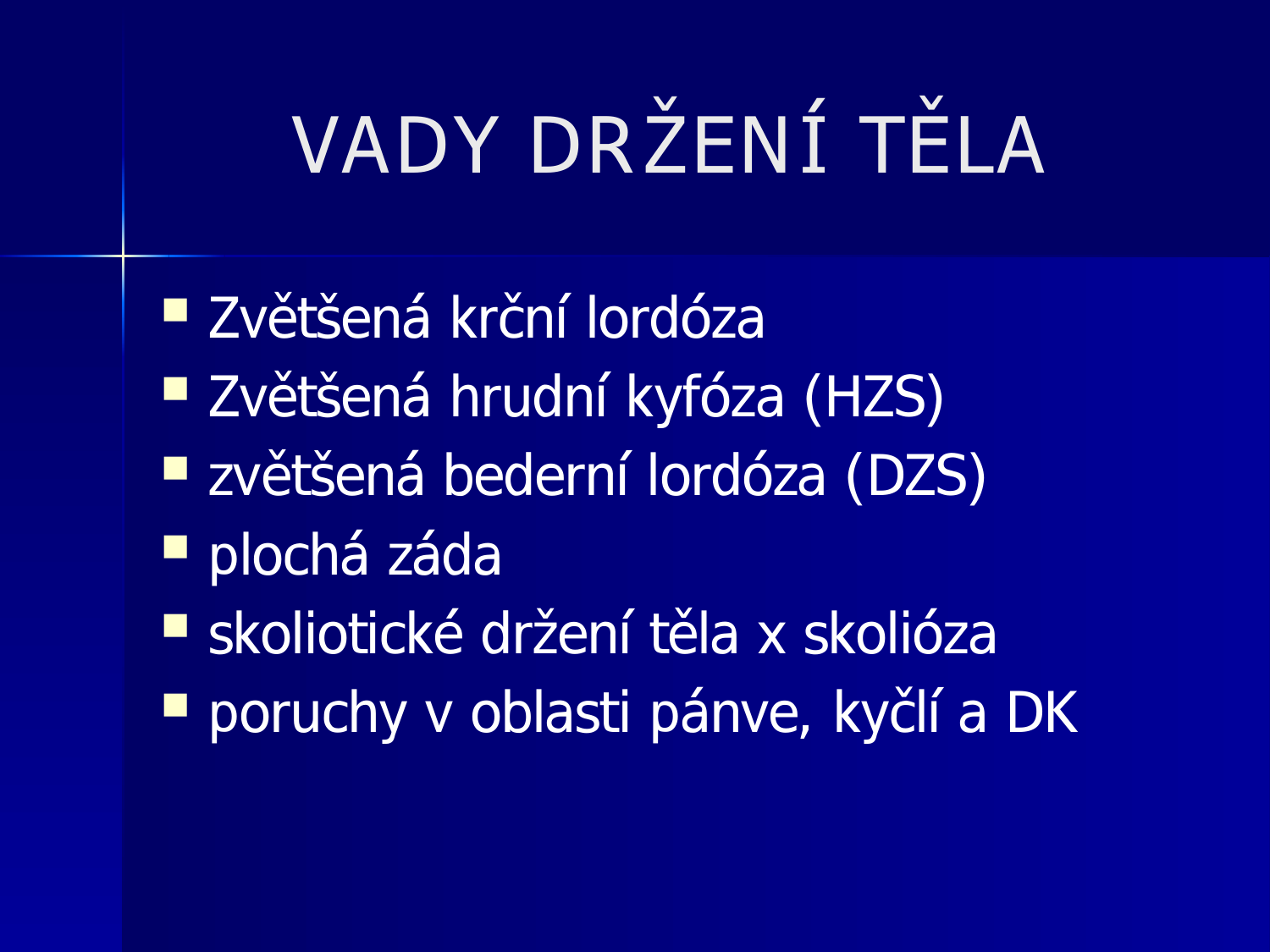

# VADY DRŽENÍ TĚLA
Zvětšená krční lordóza
Zvětšená hrudní kyfóza (HZS)
zvětšená bederní lordóza (DZS)
plochá záda
skoliotické držení těla x skolióza
poruchy v oblasti pánve, kyčlí a DK